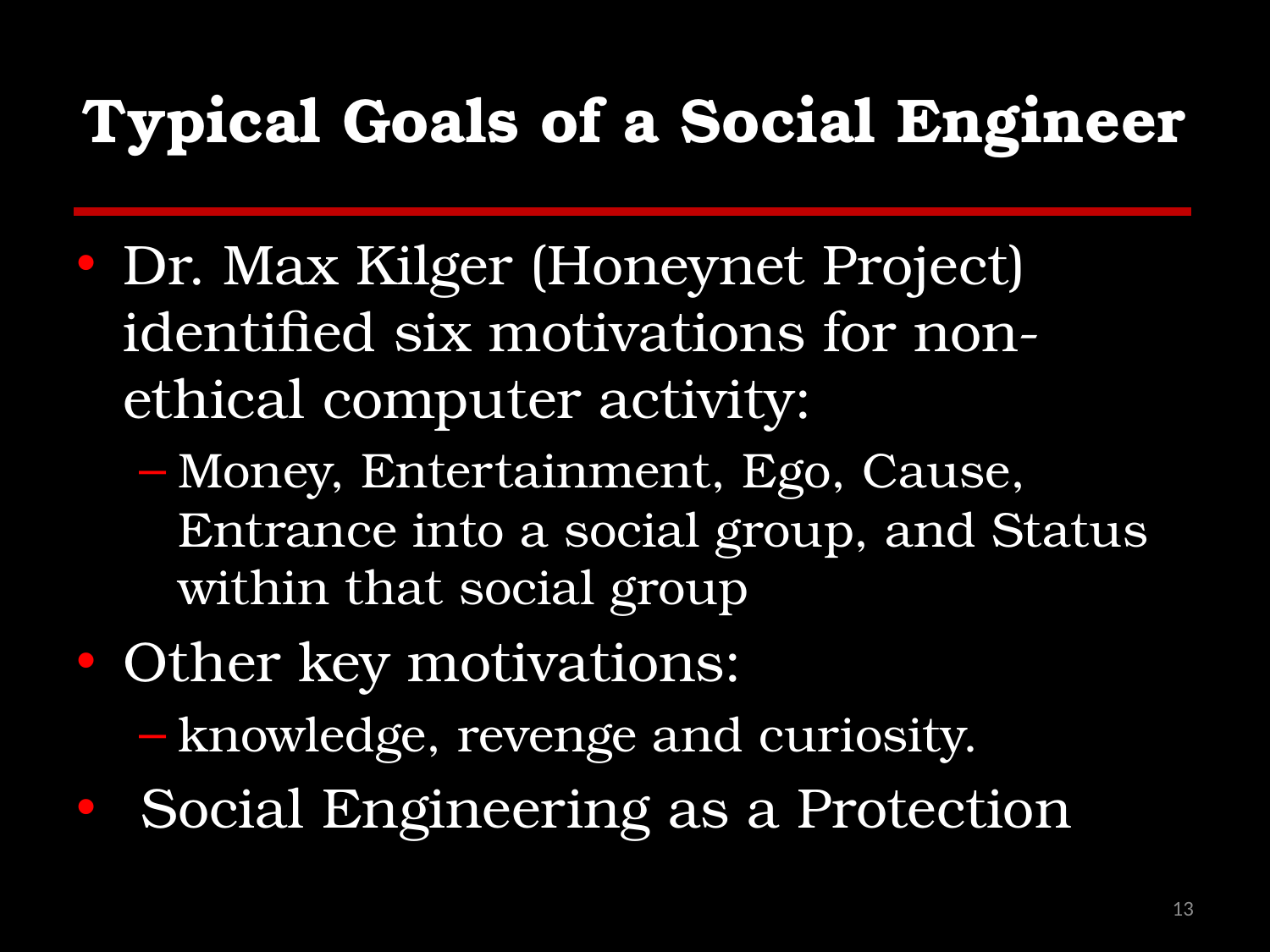

# Typical Goals of a Social Engineer
Dr. Max Kilger (Honeynet Project) identified six motivations for non-ethical computer activity:
Money, Entertainment, Ego, Cause, Entrance into a social group, and Status within that social group
Other key motivations:
knowledge, revenge and curiosity.
 Social Engineering as a Protection
13